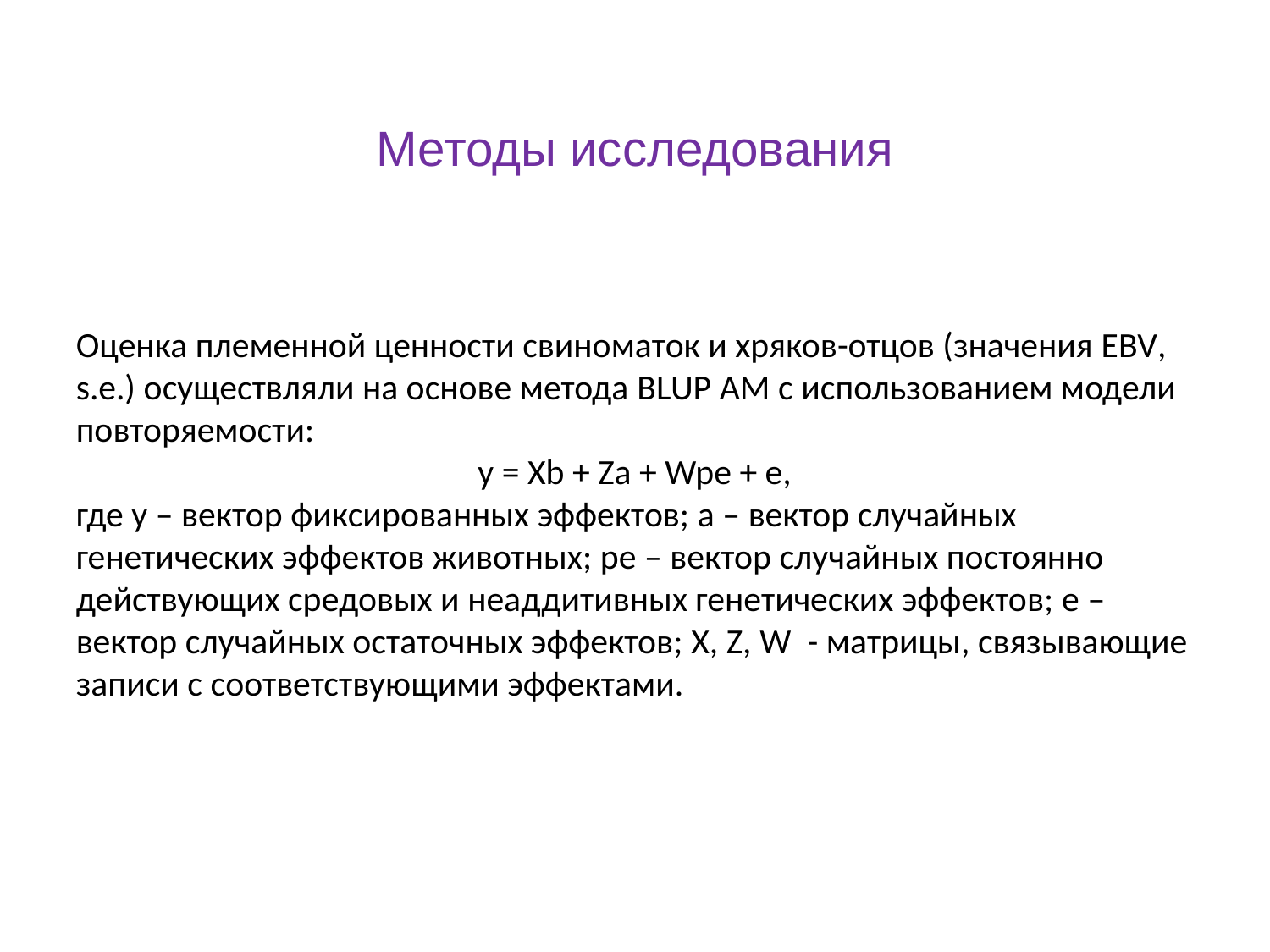

# Методы исследования
Оценка племенной ценности свиноматок и хряков-отцов (значения EBV, s.e.) осуществляли на основе метода BLUP AM с использованием модели повторяемости:
y = Xb + Za + Wpe + e,
где y – вектор фиксированных эффектов; a – вектор случайных генетических эффектов животных; pe – вектор случайных постоянно действующих средовых и неаддитивных генетических эффектов; e – вектор случайных остаточных эффектов; X, Z, W  - матрицы, связывающие записи с соответствующими эффектами.